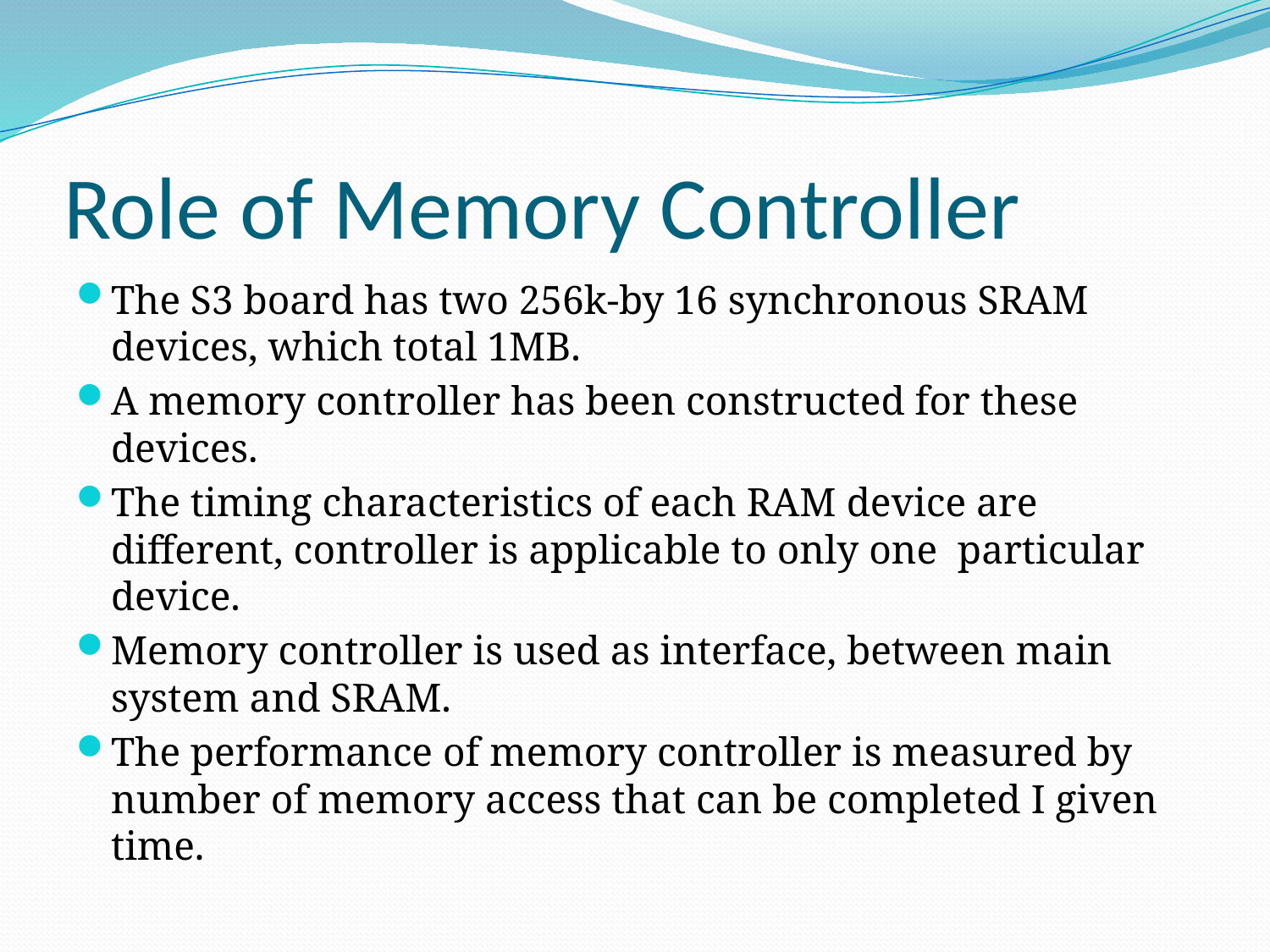

# Role of Memory Controller
The S3 board has two 256k-by 16 synchronous SRAM devices, which total 1MB.
A memory controller has been constructed for these devices.
The timing characteristics of each RAM device are different, controller is applicable to only one  particular device.
Memory controller is used as interface, between main system and SRAM.
The performance of memory controller is measured by number of memory access that can be completed I given time.